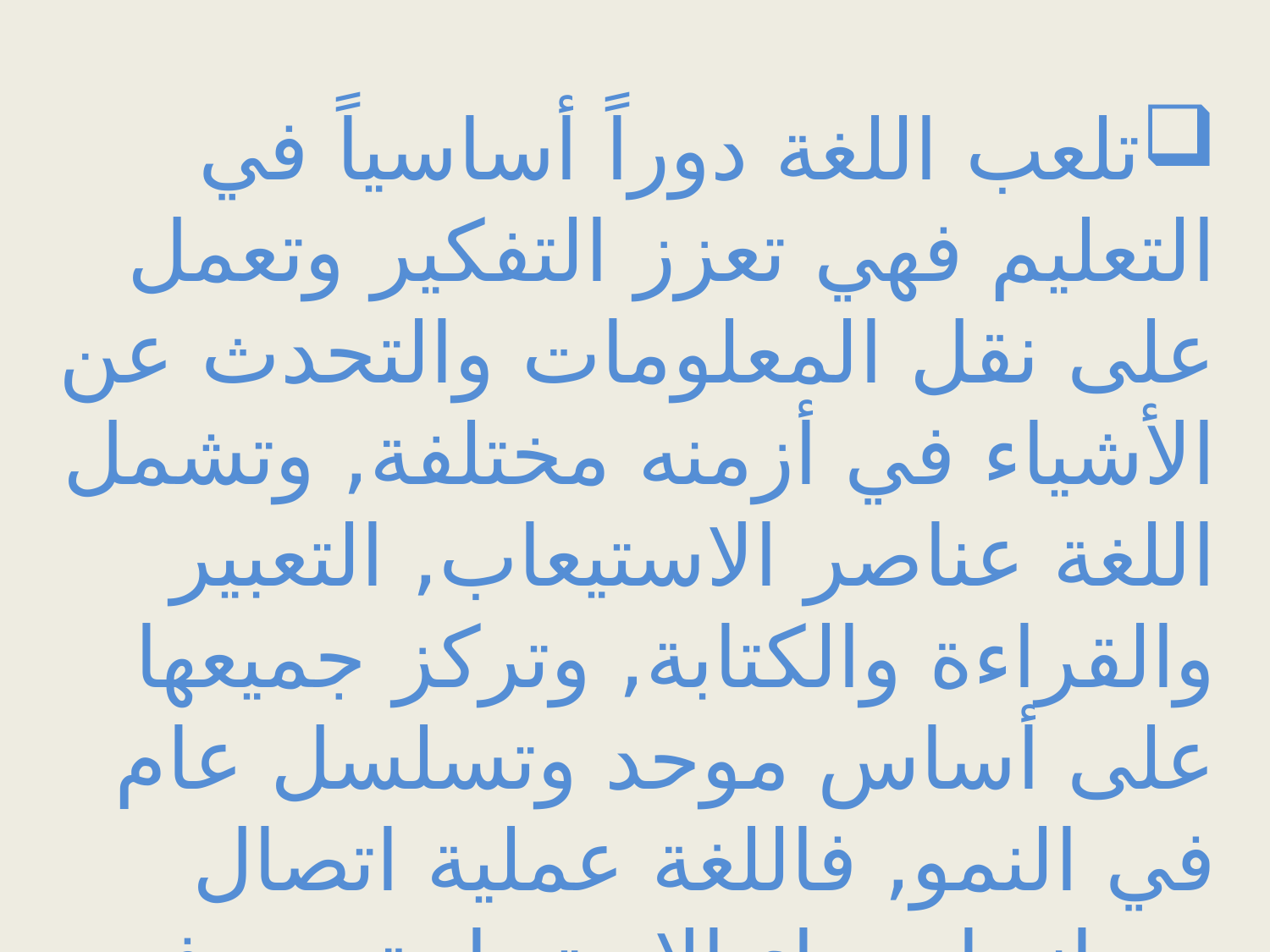

تلعب اللغة دوراً أساسياً في التعليم فهي تعزز التفكير وتعمل على نقل المعلومات والتحدث عن الأشياء في أزمنه مختلفة, وتشمل اللغة عناصر الاستيعاب, التعبير والقراءة والكتابة, وتركز جميعها على أساس موحد وتسلسل عام في النمو, فاللغة عملية اتصال بجوانبها سواء الاستيعابية من فهم وقراءة أو التعبيرية من كلام وكتابة.